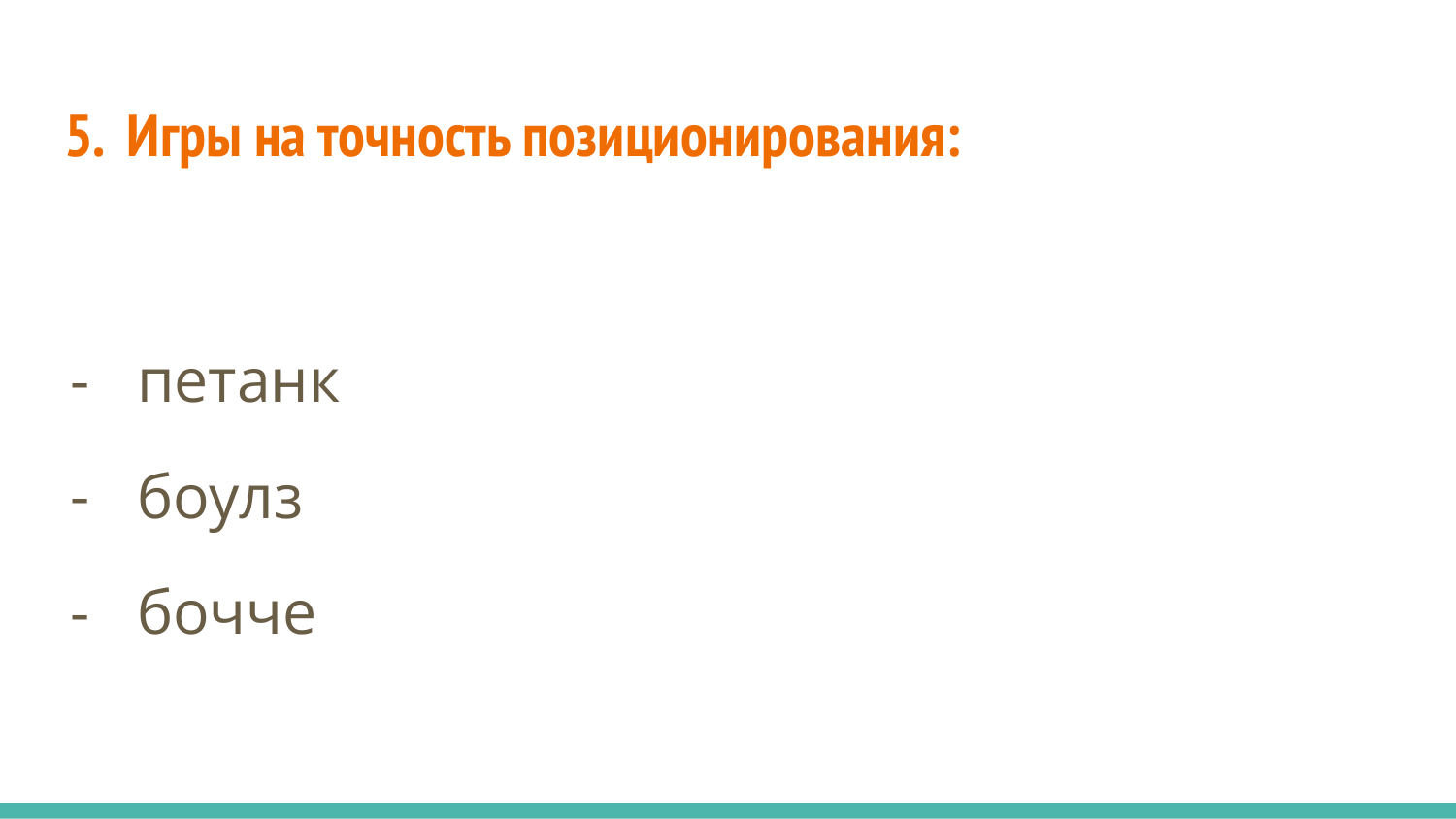

# 5.  Игры на точность позиционирования:
петанк
боулз
бочче